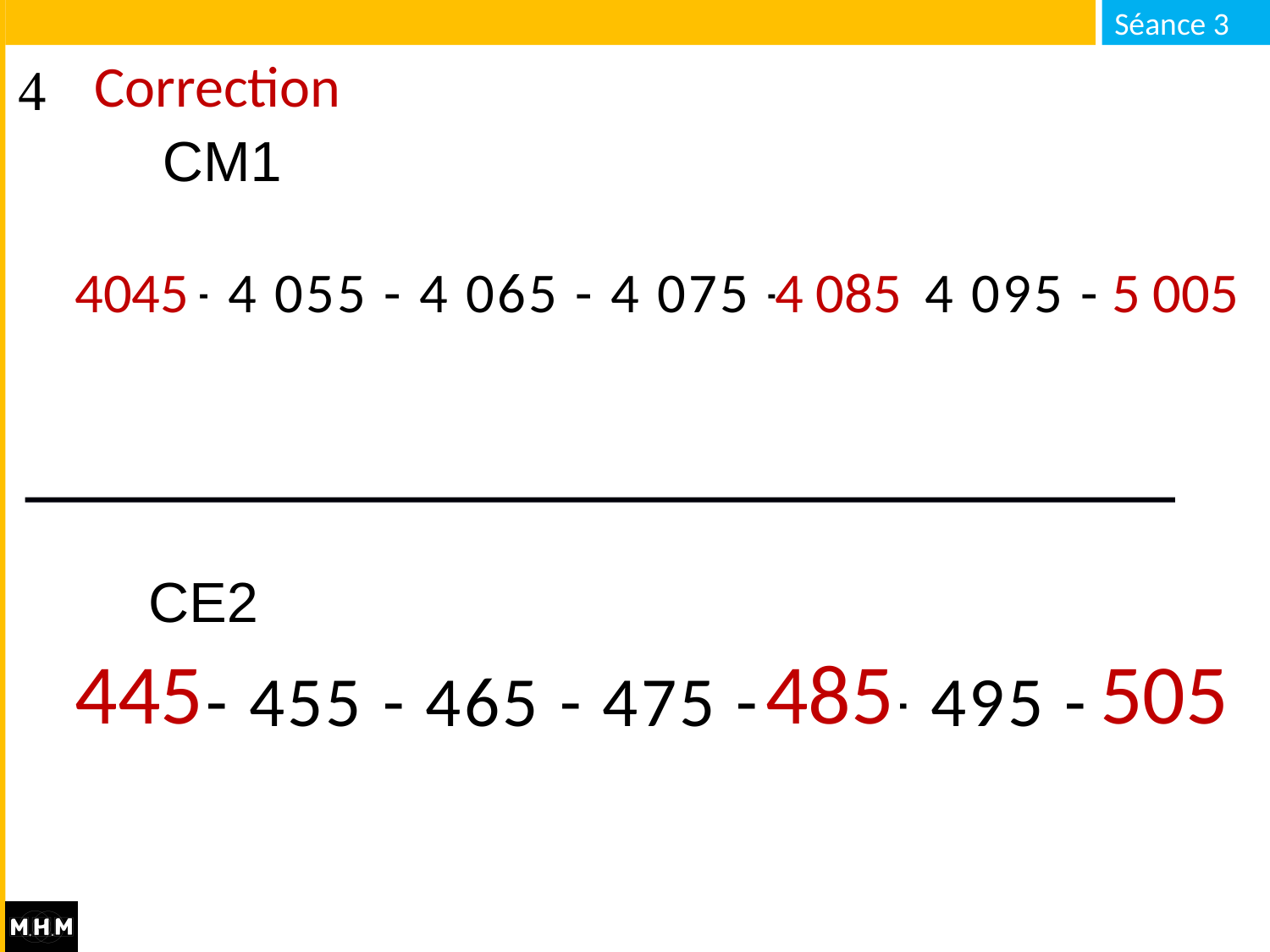

# Correction
CM1
…  - 4 055 - 4 065 - 4 075 -  …  - 4 095 -  …
4045
4 085
5 005

CE2
445
485
505
…  - 455 - 465 - 475 -  …  - 495 -  …